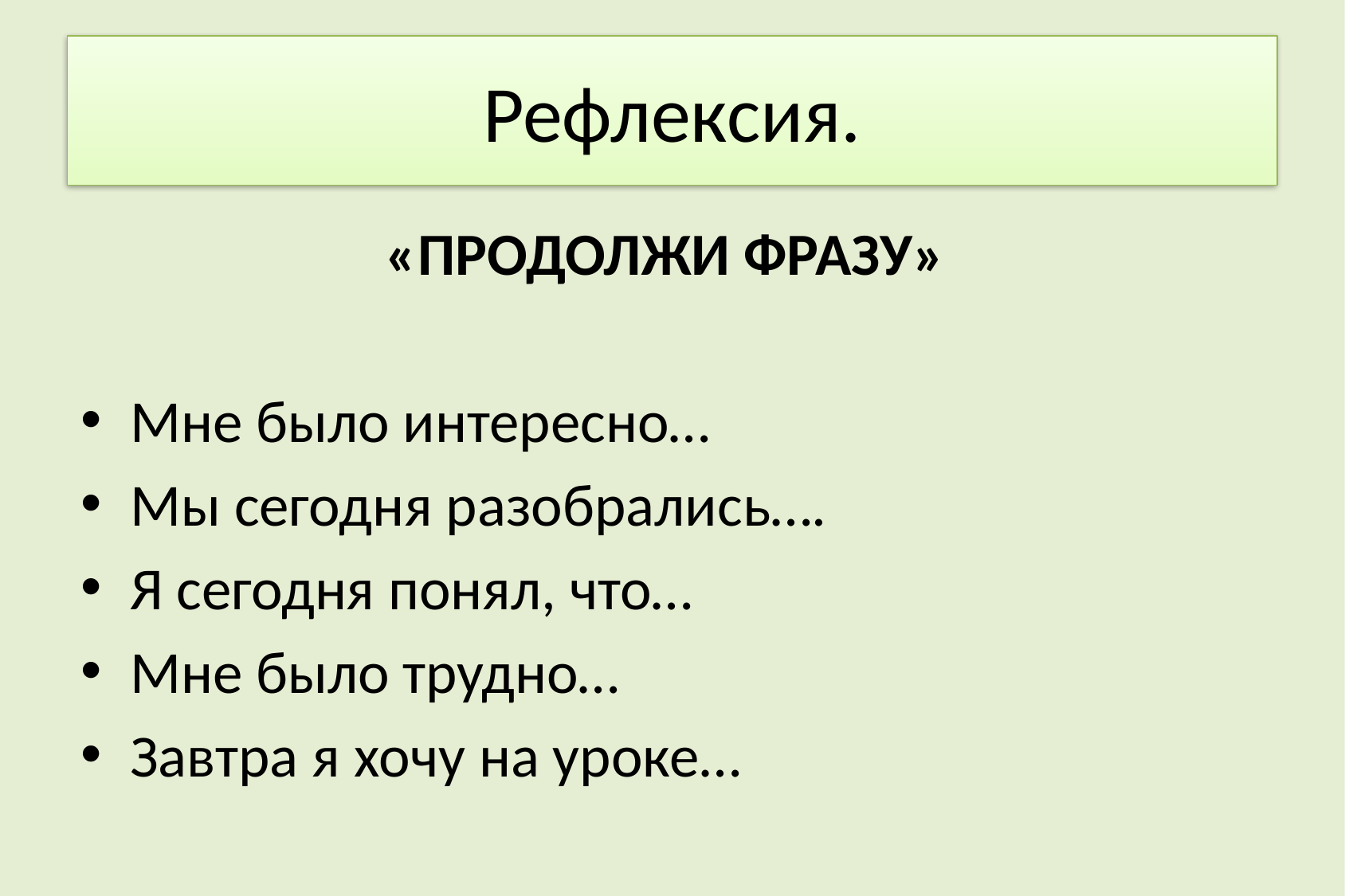

# Рефлексия.
«ПРОДОЛЖИ ФРАЗУ»

Мне было интересно…
Мы сегодня разобрались….
Я сегодня понял, что…
Мне было трудно…
Завтра я хочу на уроке…